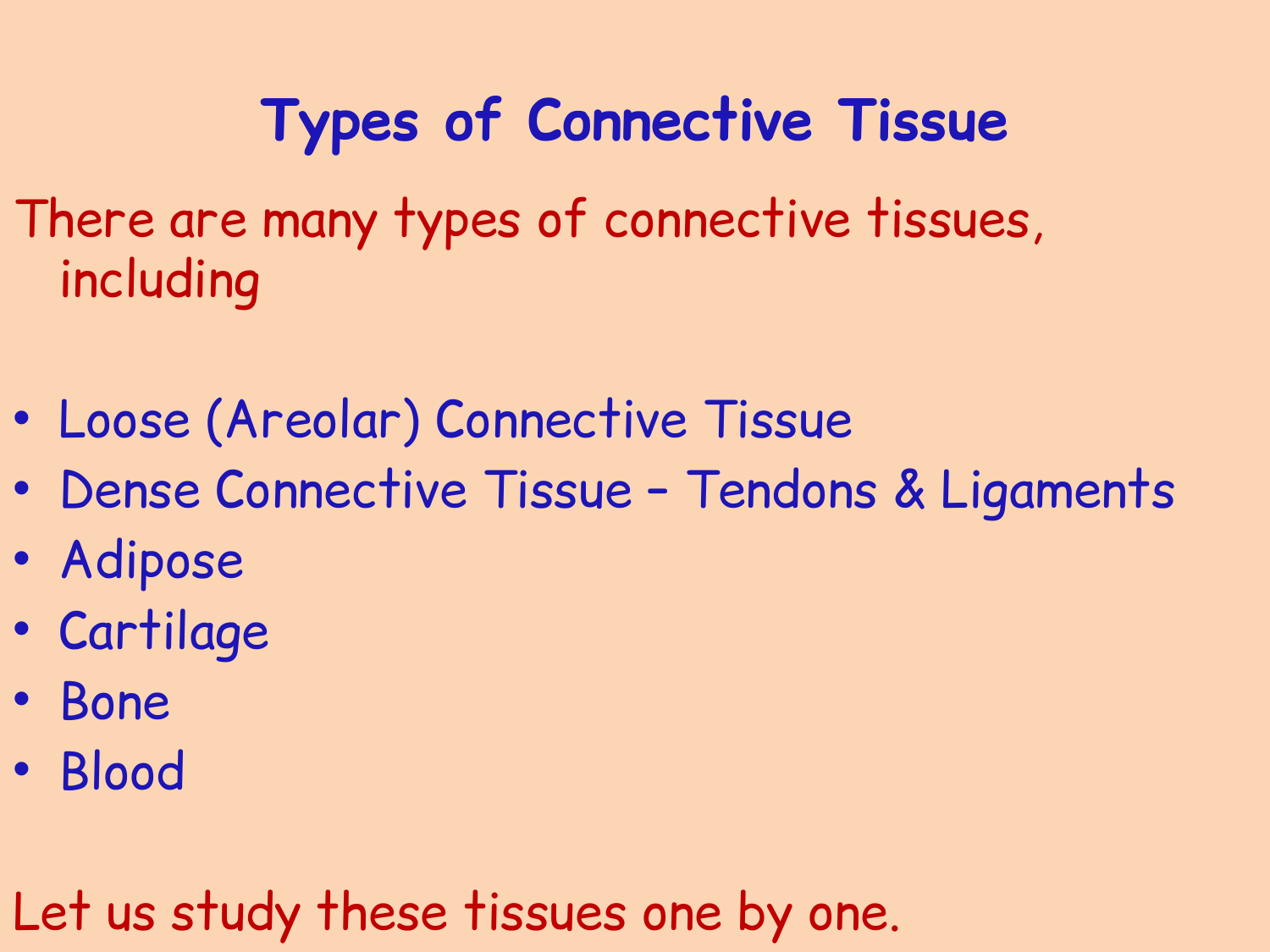

# Types of Connective Tissue
There are many types of connective tissues, including

Loose (Areolar) Connective Tissue
Dense Connective Tissue – Tendons & Ligaments
Adipose
Cartilage
Bone
Blood

Let us study these tissues one by one.